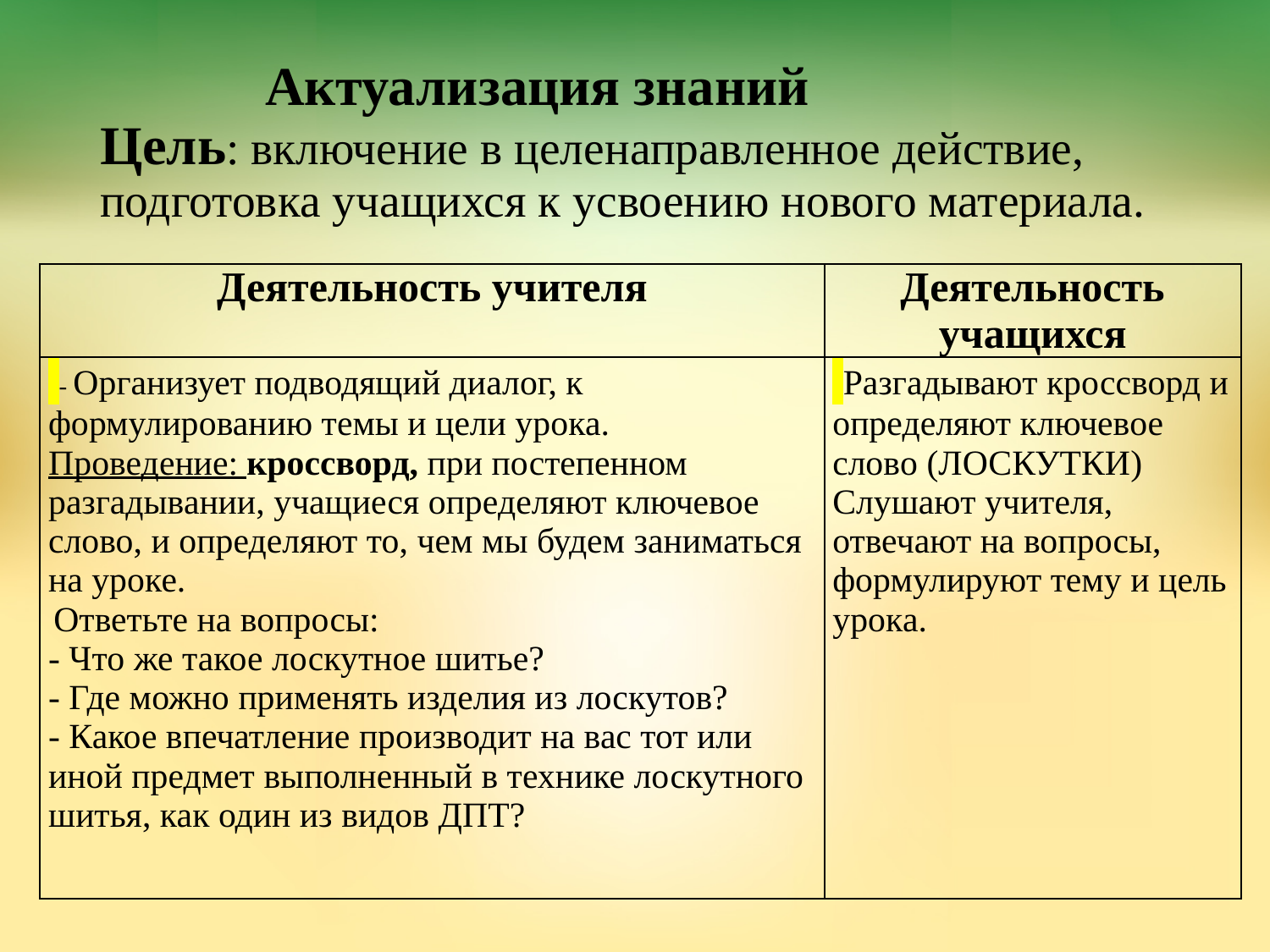

# Актуализация знаний Цель: включение в целенаправленное действие, подготовка учащихся к усвоению нового материала.
| Деятельность учителя | Деятельность учащихся |
| --- | --- |
| - Организует подводящий диалог, к формулированию темы и цели урока. Проведение: кроссворд, при постепенном разгадывании, учащиеся определяют ключевое слово, и определяют то, чем мы будем заниматься на уроке.  Ответьте на вопросы: - Что же такое лоскутное шитье? - Где можно применять изделия из лоскутов? - Какое впечатление производит на вас тот или иной предмет выполненный в технике лоскутного шитья, как один из видов ДПТ? | Разгадывают кроссворд и определяют ключевое слово (ЛОСКУТКИ) Слушают учителя, отвечают на вопросы, формулируют тему и цель урока. |